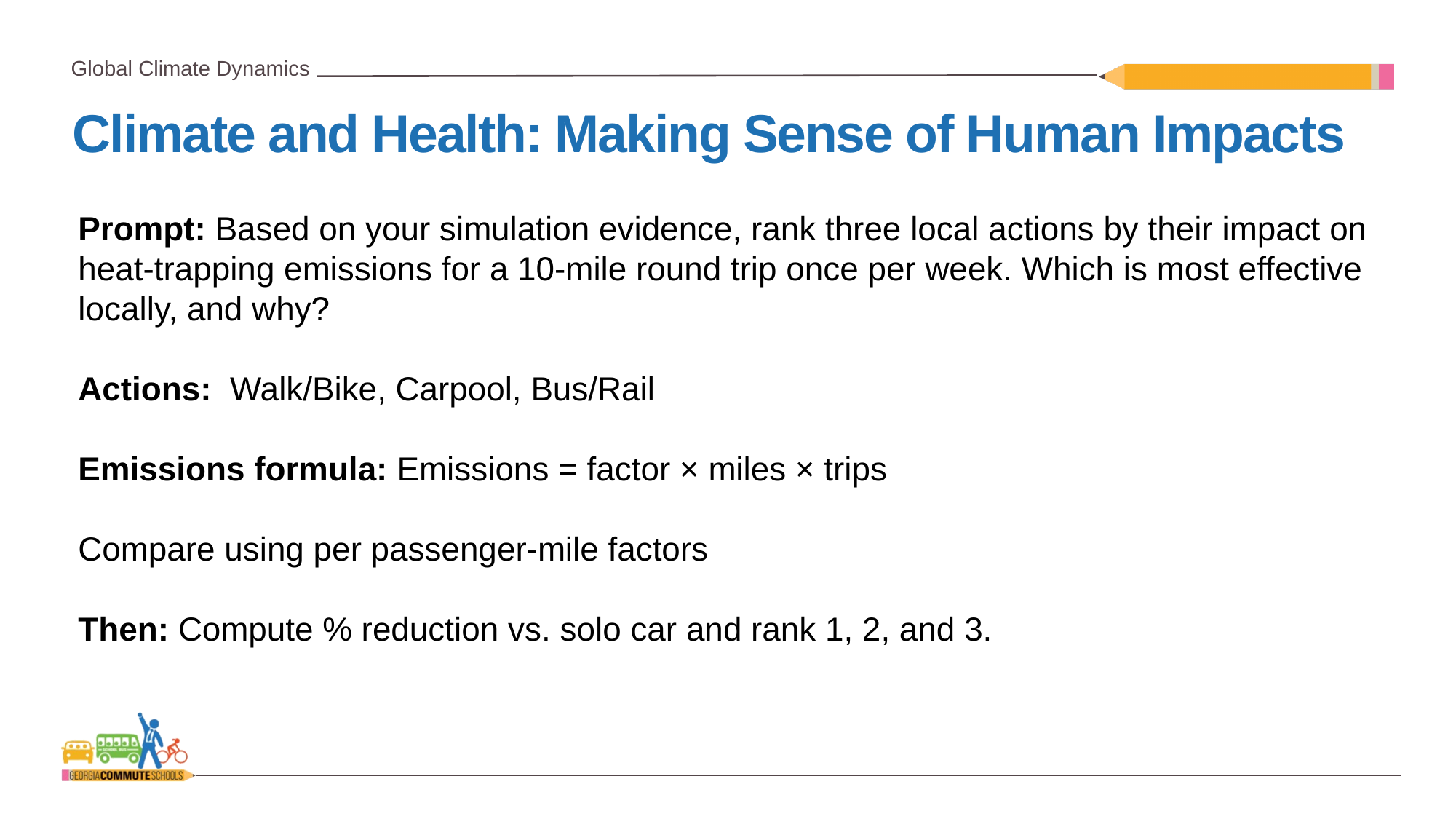

# Climate and Health: Making Sense of Human Impacts

Prompt: Based on your simulation evidence, rank three local actions by their impact on heat-trapping emissions for a 10-mile round trip once per week. Which is most effective locally, and why?

Actions:  Walk/Bike, Carpool, Bus/Rail

Emissions formula: Emissions = factor × miles × trips

Compare using per passenger-mile factors

Then: Compute % reduction vs. solo car and rank 1, 2, and 3.